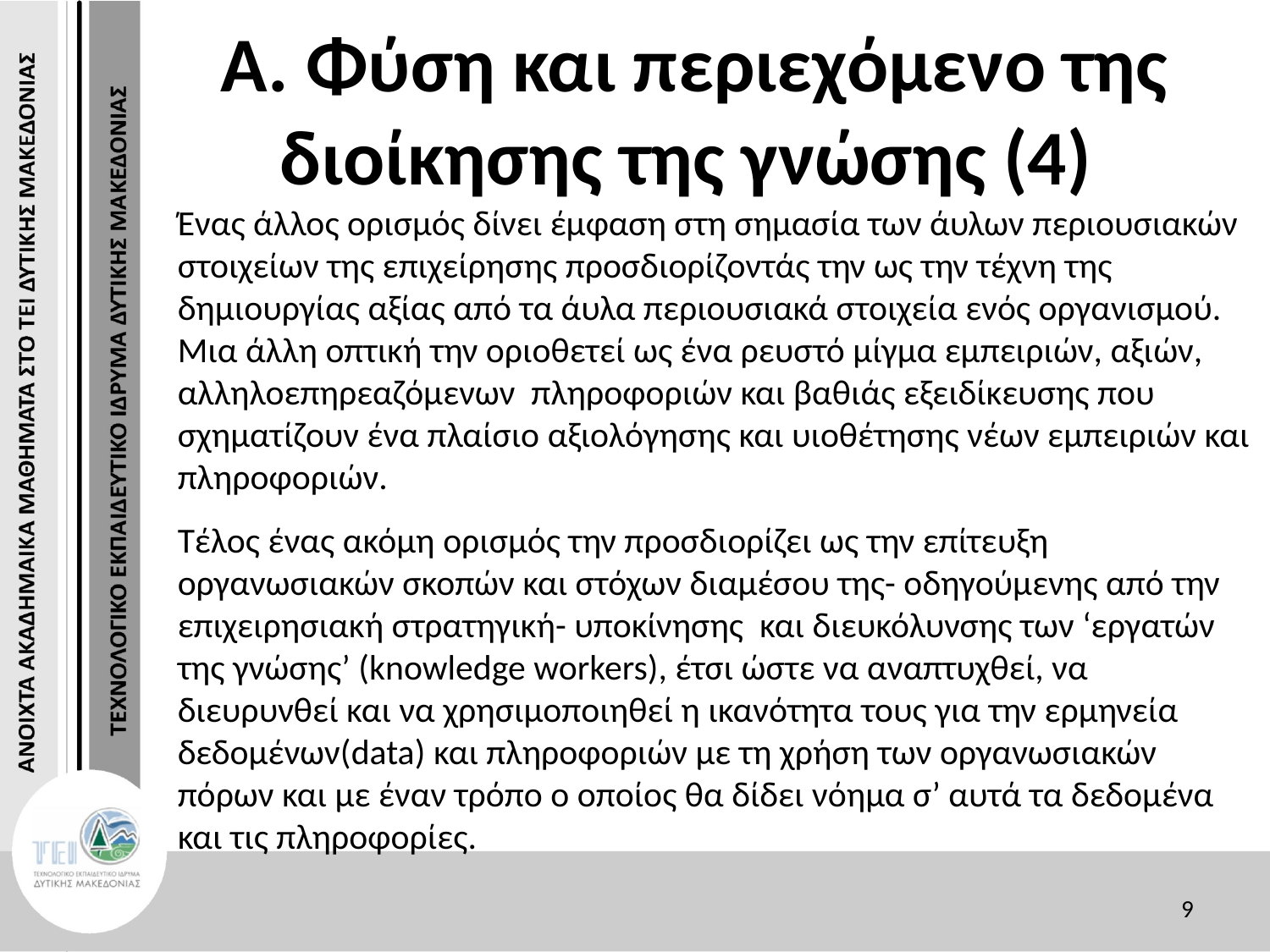

# Α. Φύση και περιεχόμενο της διοίκησης της γνώσης (4)
Ένας άλλος ορισμός δίνει έμφαση στη σημασία των άυλων περιουσιακών στοιχείων της επιχείρησης προσδιορίζοντάς την ως την τέχνη της δημιουργίας αξίας από τα άυλα περιουσιακά στοιχεία ενός οργανισμού. Μια άλλη οπτική την οριοθετεί ως ένα ρευστό μίγμα εμπειριών, αξιών, αλληλοεπηρεαζόμενων  πληροφοριών και βαθιάς εξειδίκευσης που σχηματίζουν ένα πλαίσιο αξιολόγησης και υιοθέτησης νέων εμπειριών και πληροφοριών.
Τέλος ένας ακόμη ορισμός την προσδιορίζει ως την επίτευξη οργανωσιακών σκοπών και στόχων διαμέσου της- οδηγούμενης από την επιχειρησιακή στρατηγική- υποκίνησης  και διευκόλυνσης των ‘εργατών της γνώσης’ (knowledge workers), έτσι ώστε να αναπτυχθεί, να διευρυνθεί και να χρησιμοποιηθεί η ικανότητα τους για την ερμηνεία δεδομένων(data) και πληροφοριών με τη χρήση των οργανωσιακών πόρων και με έναν τρόπο ο οποίος θα δίδει νόημα σ’ αυτά τα δεδομένα και τις πληροφορίες.
9